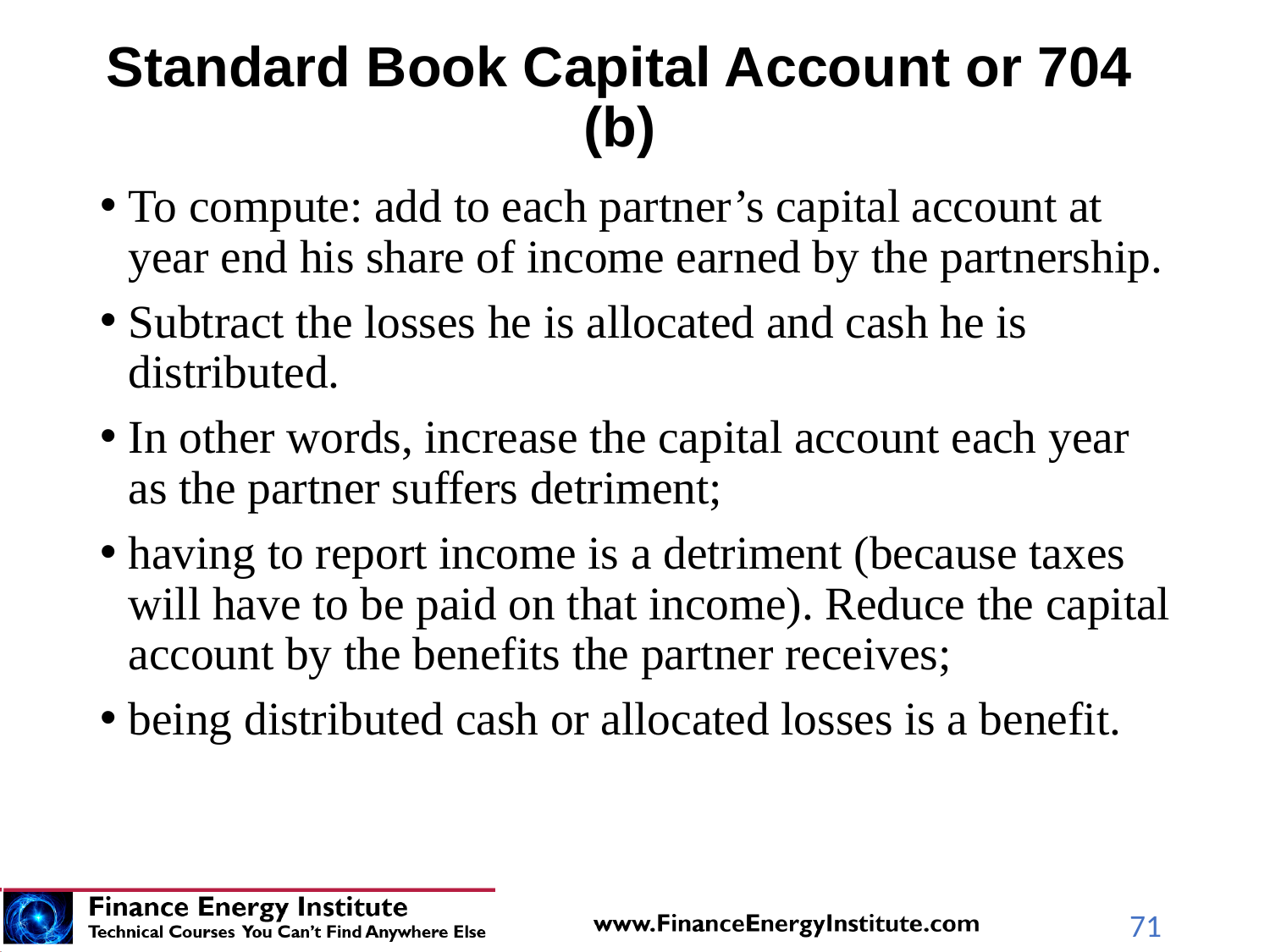

# Standard Book Capital Account or 704 (b)
To compute: add to each partner’s capital account at year end his share of income earned by the partnership.
Subtract the losses he is allocated and cash he is distributed.
In other words, increase the capital account each year as the partner suffers detriment;
having to report income is a detriment (because taxes will have to be paid on that income). Reduce the capital account by the benefits the partner receives;
being distributed cash or allocated losses is a benefit.
71